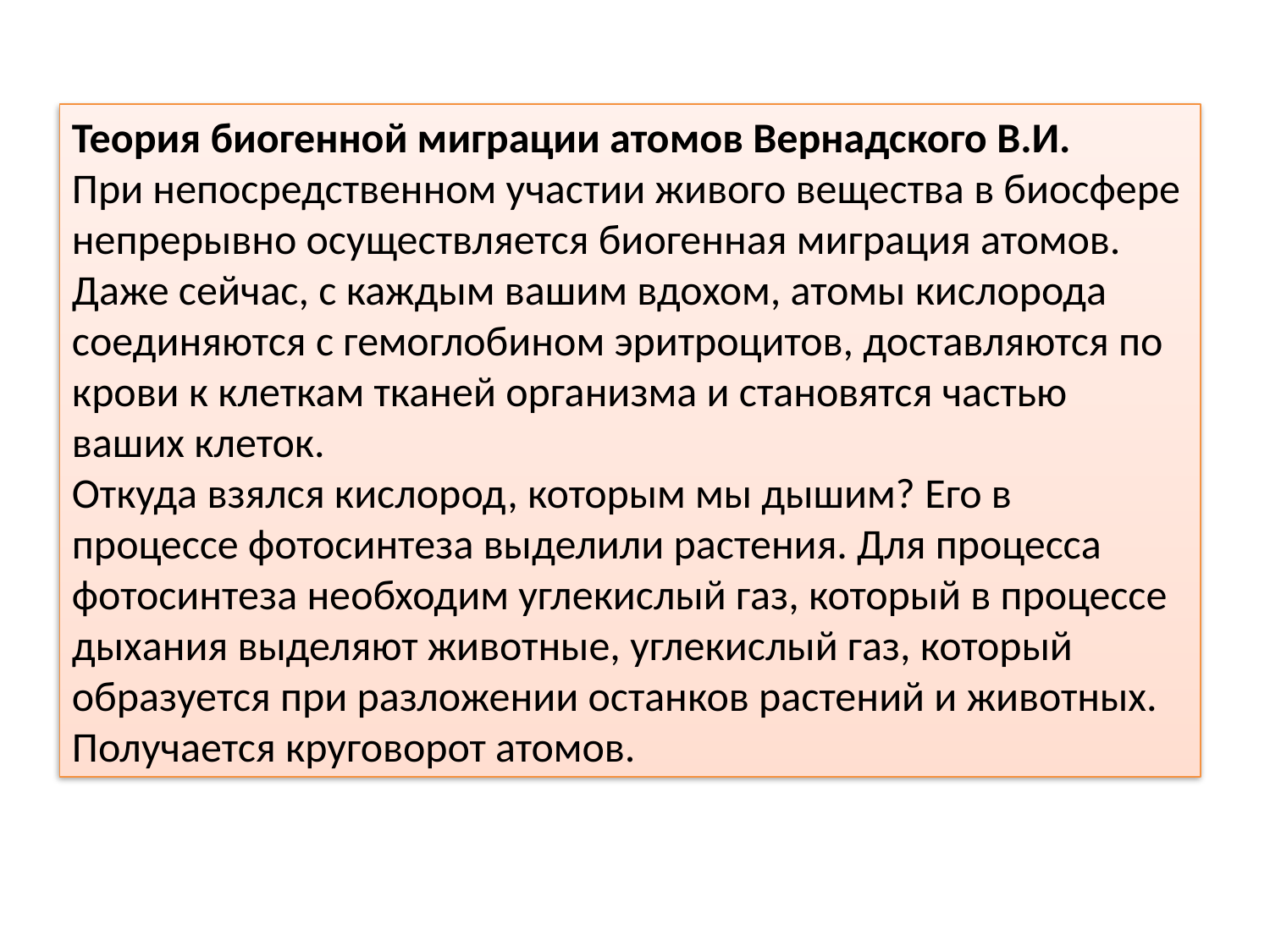

Теория биогенной миграции атомов Вернадского В.И.
При непосредственном участии живого вещества в биосфере непрерывно осуществляется биогенная миграция атомов. Даже сейчас, с каждым вашим вдохом, атомы кислорода соединяются с гемоглобином эритроцитов, доставляются по крови к клеткам тканей организма и становятся частью ваших клеток.
Откуда взялся кислород, которым мы дышим? Его в процессе фотосинтеза выделили растения. Для процесса фотосинтеза необходим углекислый газ, который в процессе дыхания выделяют животные, углекислый газ, который образуется при разложении останков растений и животных. Получается круговорот атомов.